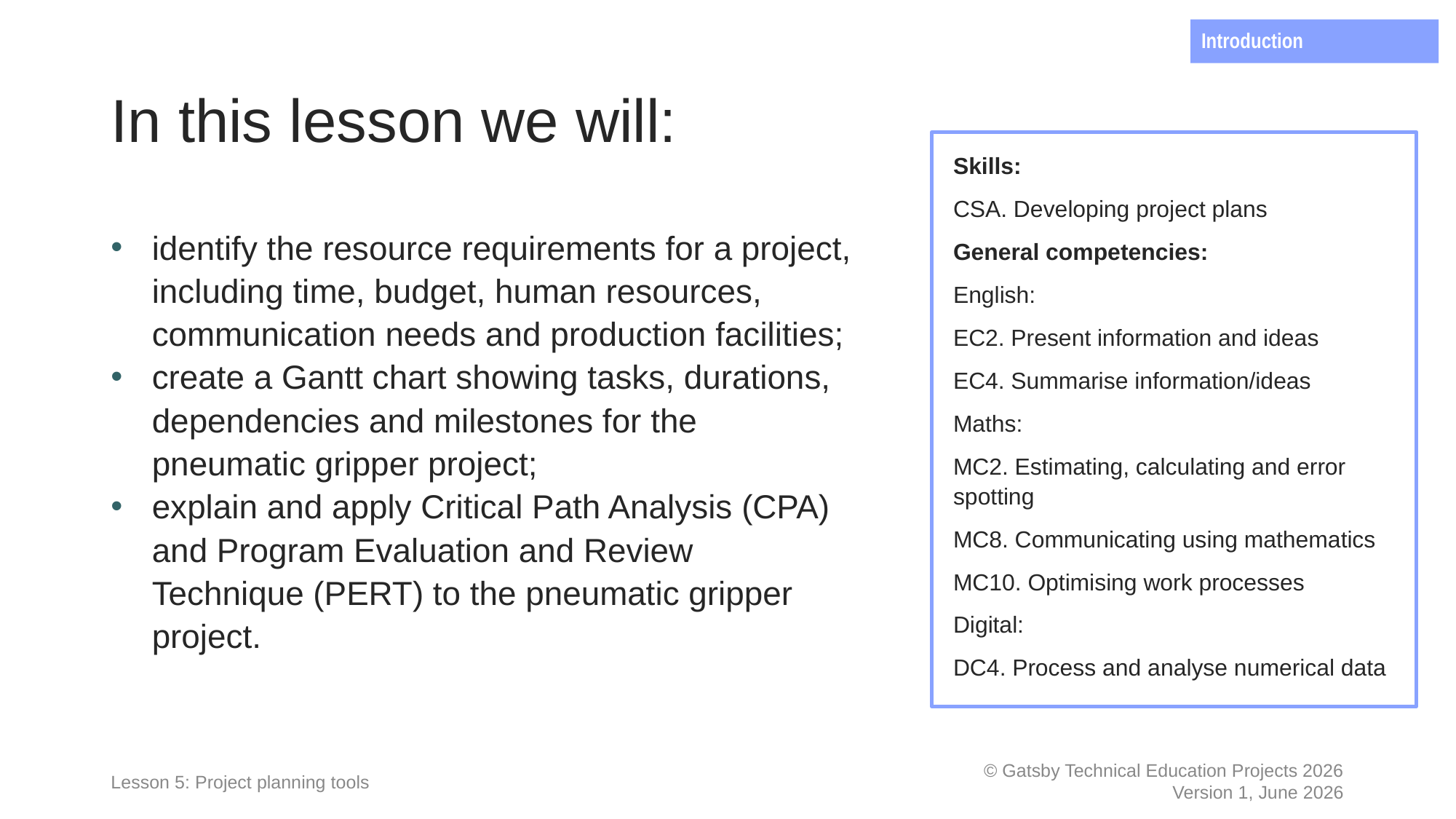

Introduction
# In this lesson we will:
Skills:
CSA. Developing project plans
General competencies:
English:
EC2. Present information and ideas
EC4. Summarise information/ideas
Maths:
MC2. Estimating, calculating and error spotting
MC8. Communicating using mathematics
MC10. Optimising work processes
Digital:
DC4. Process and analyse numerical data
identify the resource requirements for a project, including time, budget, human resources, communication needs and production facilities;
create a Gantt chart showing tasks, durations, dependencies and milestones for the pneumatic gripper project;
explain and apply Critical Path Analysis (CPA) and Program Evaluation and Review Technique (PERT) to the pneumatic gripper project.

Lesson 5: Project planning tools